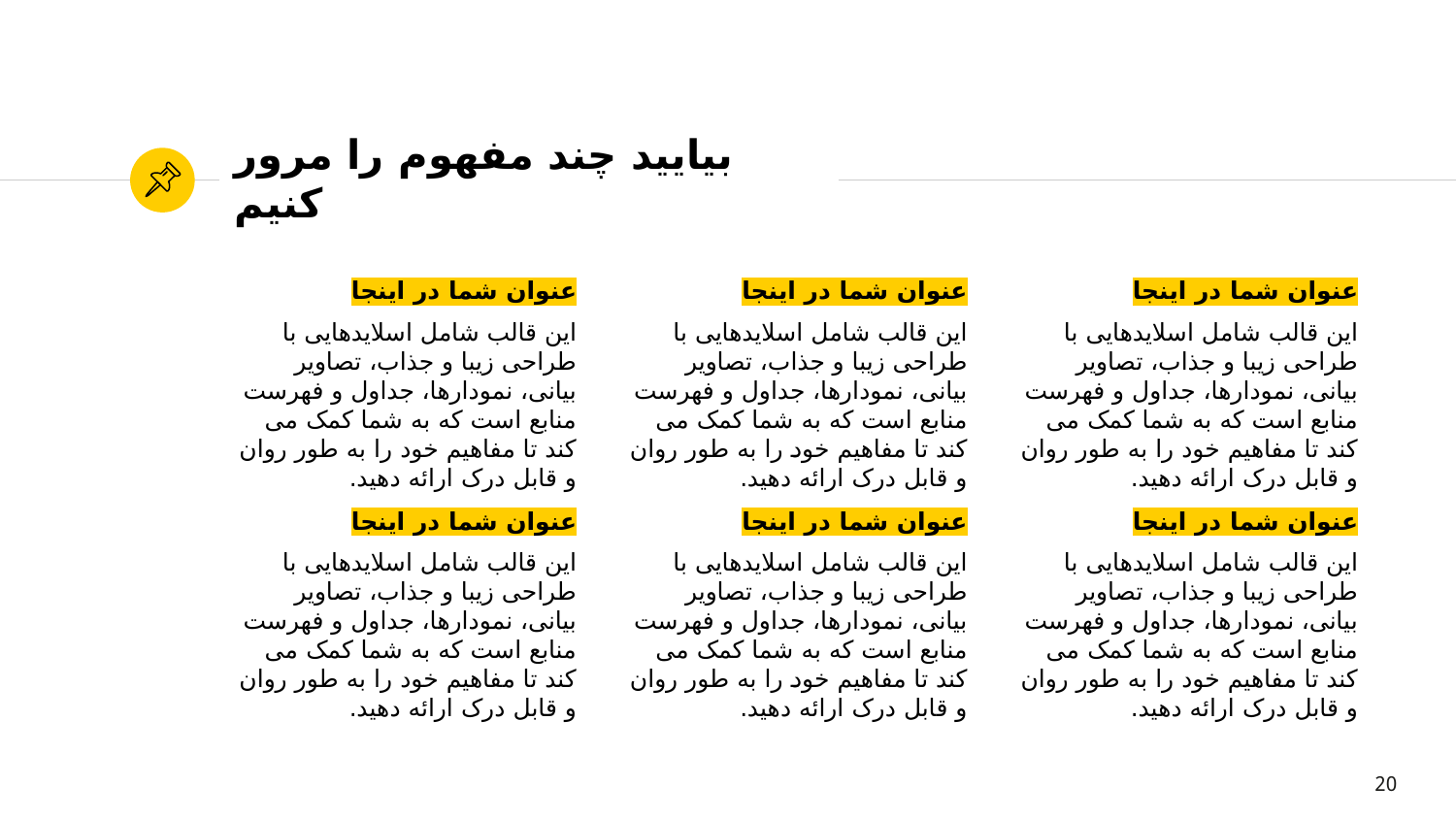

# بیایید چند مفهوم را مرور کنیم

عنوان شما در اینجا
این قالب شامل اسلایدهایی با طراحی زیبا و جذاب، تصاویر بیانی، نمودارها، جداول و فهرست منابع است که به شما کمک می کند تا مفاهیم خود را به طور روان و قابل درک ارائه دهید.
عنوان شما در اینجا
این قالب شامل اسلایدهایی با طراحی زیبا و جذاب، تصاویر بیانی، نمودارها، جداول و فهرست منابع است که به شما کمک می کند تا مفاهیم خود را به طور روان و قابل درک ارائه دهید.
عنوان شما در اینجا
این قالب شامل اسلایدهایی با طراحی زیبا و جذاب، تصاویر بیانی، نمودارها، جداول و فهرست منابع است که به شما کمک می کند تا مفاهیم خود را به طور روان و قابل درک ارائه دهید.
عنوان شما در اینجا
این قالب شامل اسلایدهایی با طراحی زیبا و جذاب، تصاویر بیانی، نمودارها، جداول و فهرست منابع است که به شما کمک می کند تا مفاهیم خود را به طور روان و قابل درک ارائه دهید.
عنوان شما در اینجا
این قالب شامل اسلایدهایی با طراحی زیبا و جذاب، تصاویر بیانی، نمودارها، جداول و فهرست منابع است که به شما کمک می کند تا مفاهیم خود را به طور روان و قابل درک ارائه دهید.
عنوان شما در اینجا
این قالب شامل اسلایدهایی با طراحی زیبا و جذاب، تصاویر بیانی، نمودارها، جداول و فهرست منابع است که به شما کمک می کند تا مفاهیم خود را به طور روان و قابل درک ارائه دهید.
20